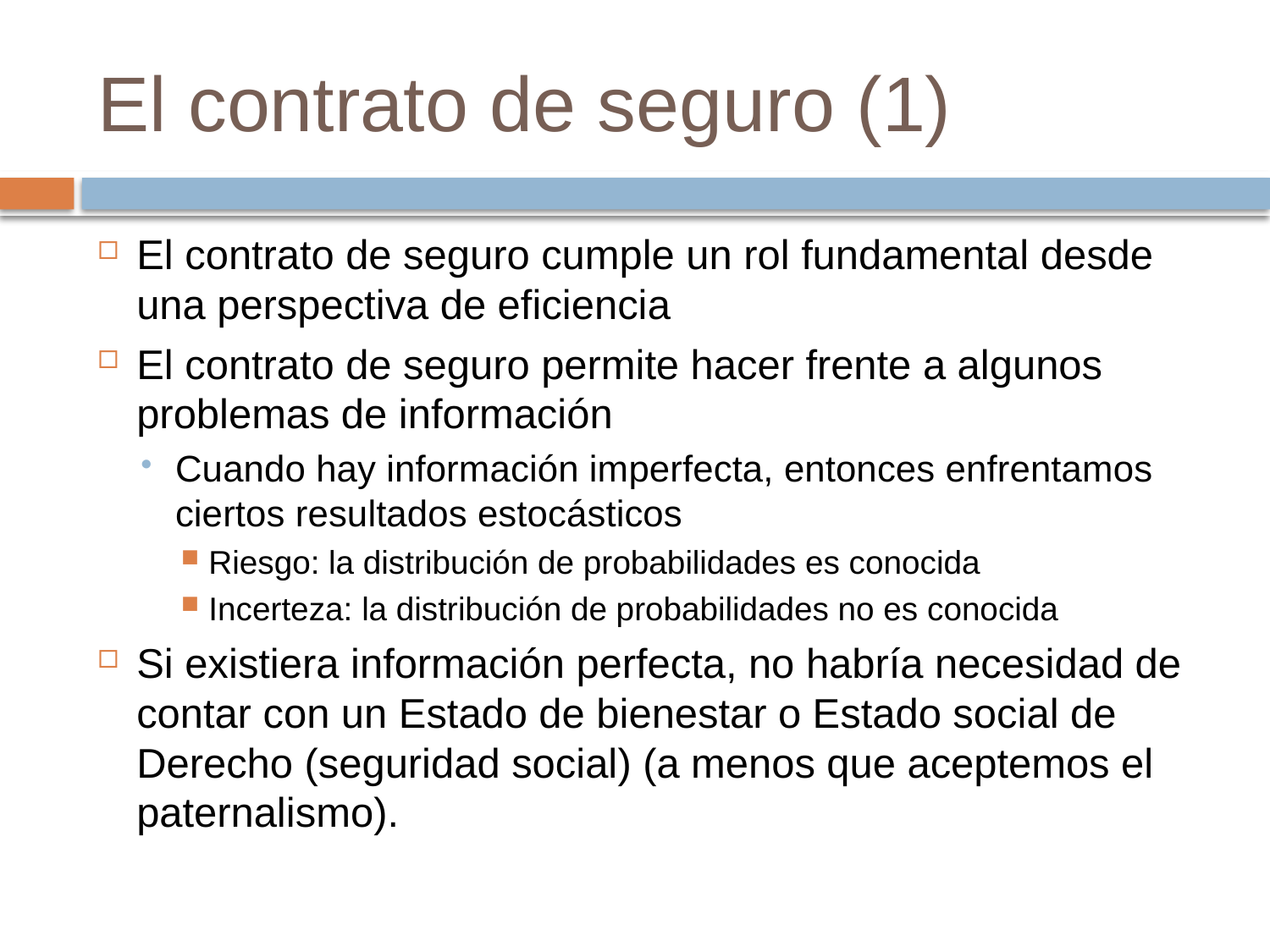

# El contrato de seguro (1)
El contrato de seguro cumple un rol fundamental desde una perspectiva de eficiencia
El contrato de seguro permite hacer frente a algunos problemas de información
Cuando hay información imperfecta, entonces enfrentamos ciertos resultados estocásticos
Riesgo: la distribución de probabilidades es conocida
Incerteza: la distribución de probabilidades no es conocida
Si existiera información perfecta, no habría necesidad de contar con un Estado de bienestar o Estado social de Derecho (seguridad social) (a menos que aceptemos el paternalismo).